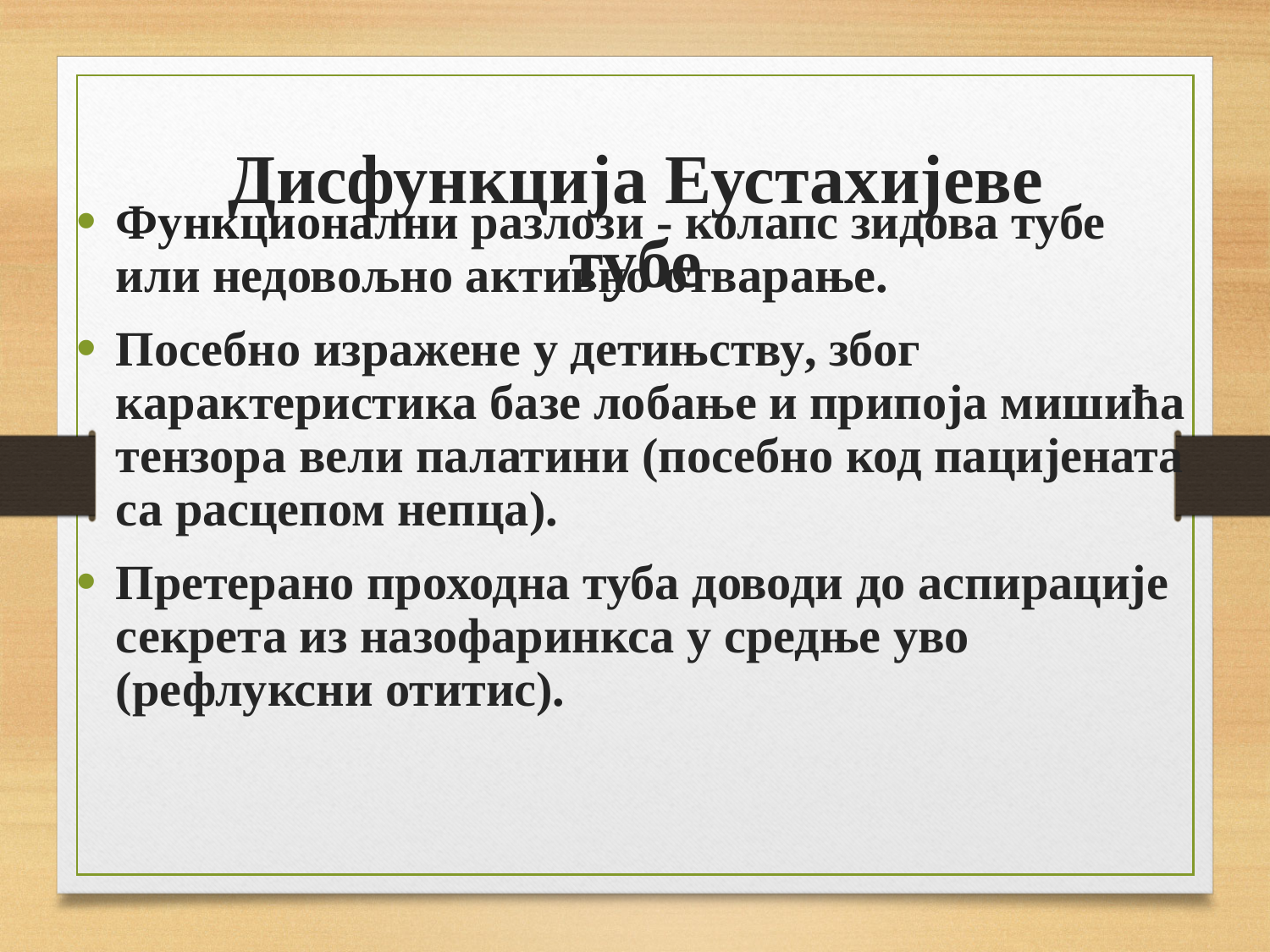

# Дисфункција Еустахијеве тубе
Функционални разлози - колапс зидова тубе или недовољно активно отварање.
Посебно изражене у детињству, због карактеристика базе лобање и припоја мишића тензора вели палатини (посебно код пацијената са расцепом непца).
Претерано проходна туба доводи до аспирације секрета из назофаринкса у средње уво (рефлуксни отитис).